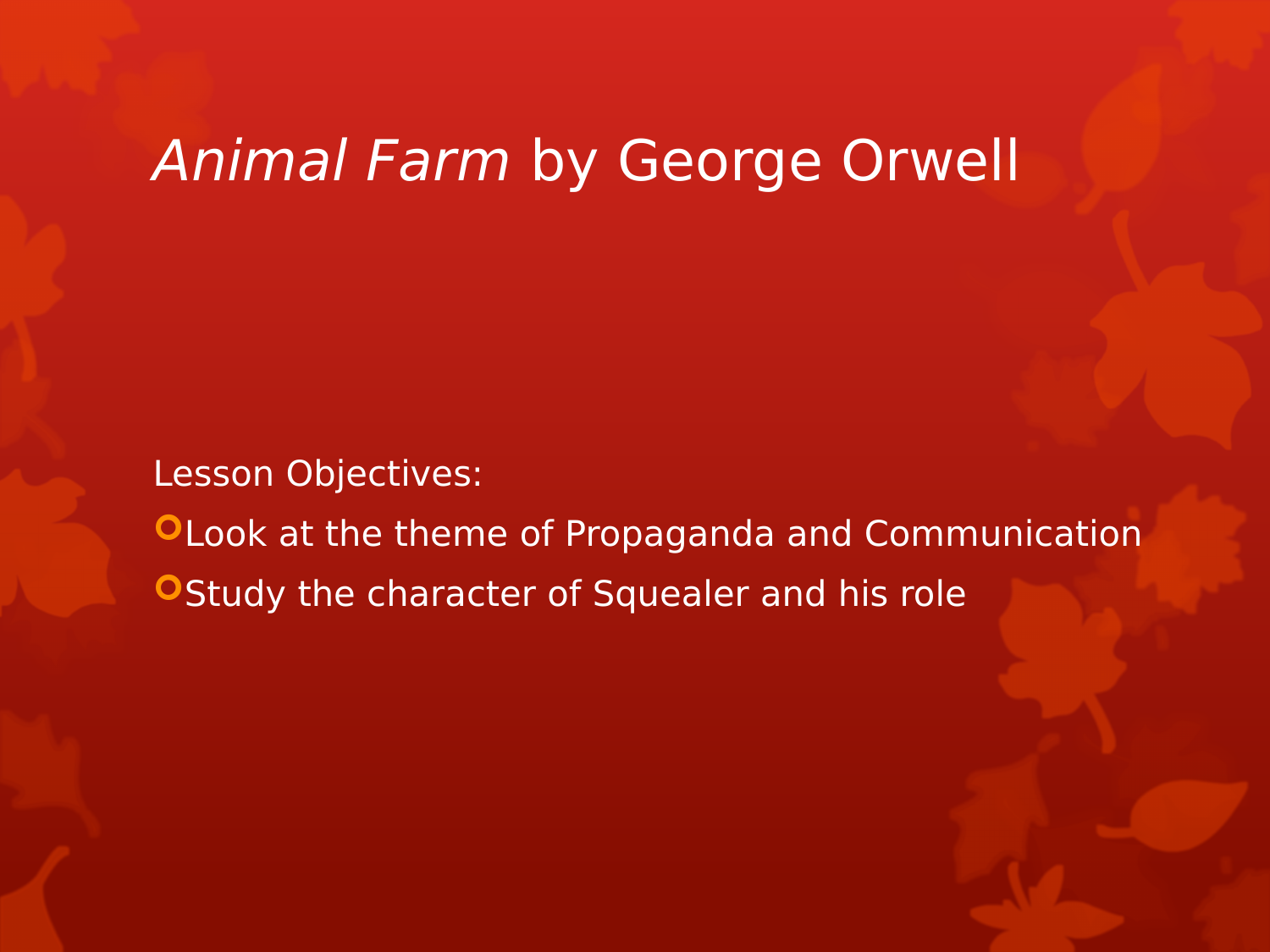

# Animal Farm by George Orwell
Lesson Objectives:
Look at the theme of Propaganda and Communication
Study the character of Squealer and his role